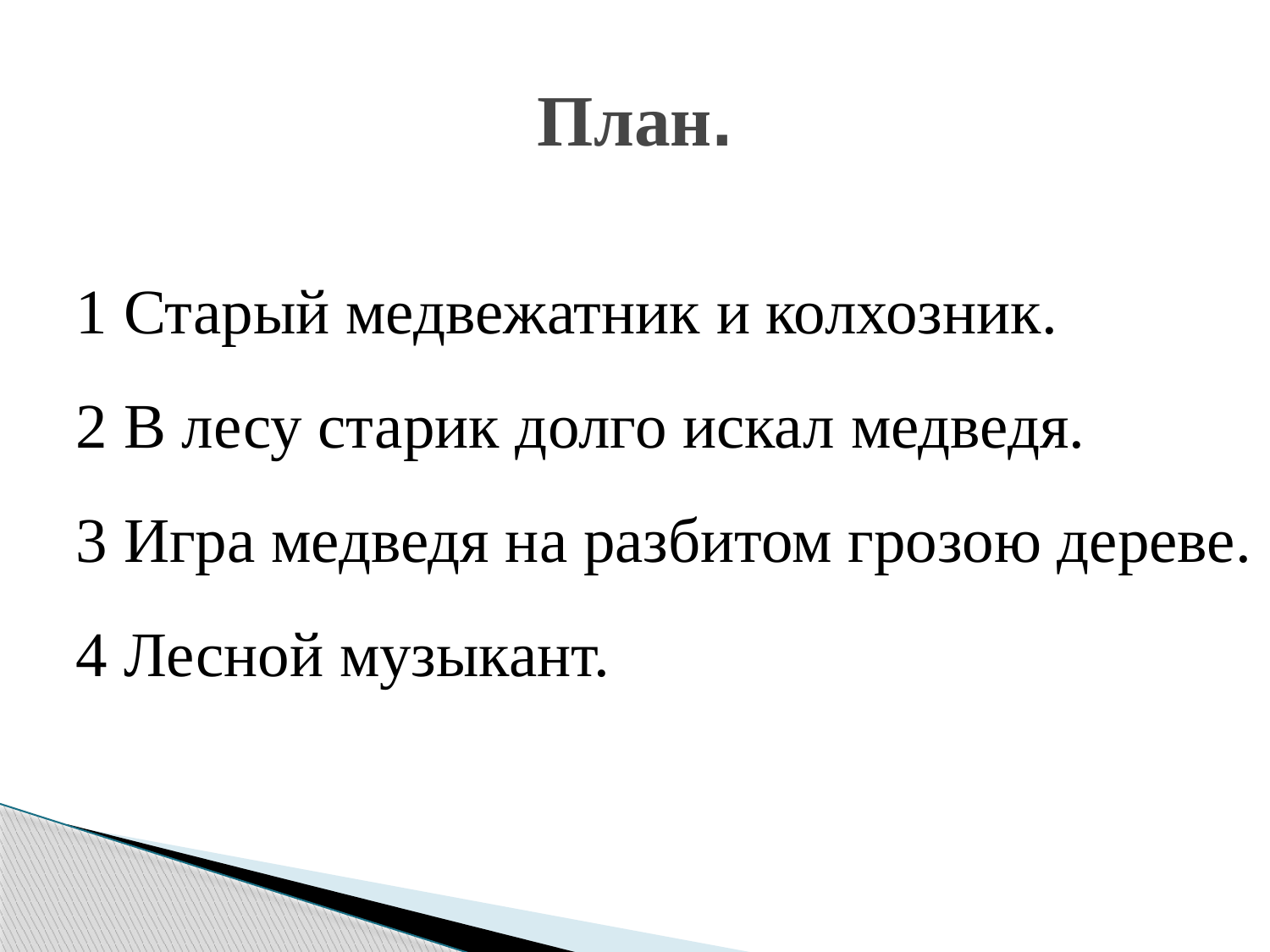

# План.
1 Старый медвежатник и колхозник.
2 В лесу старик долго искал медведя.
3 Игра медведя на разбитом грозою дереве.
4 Лесной музыкант.